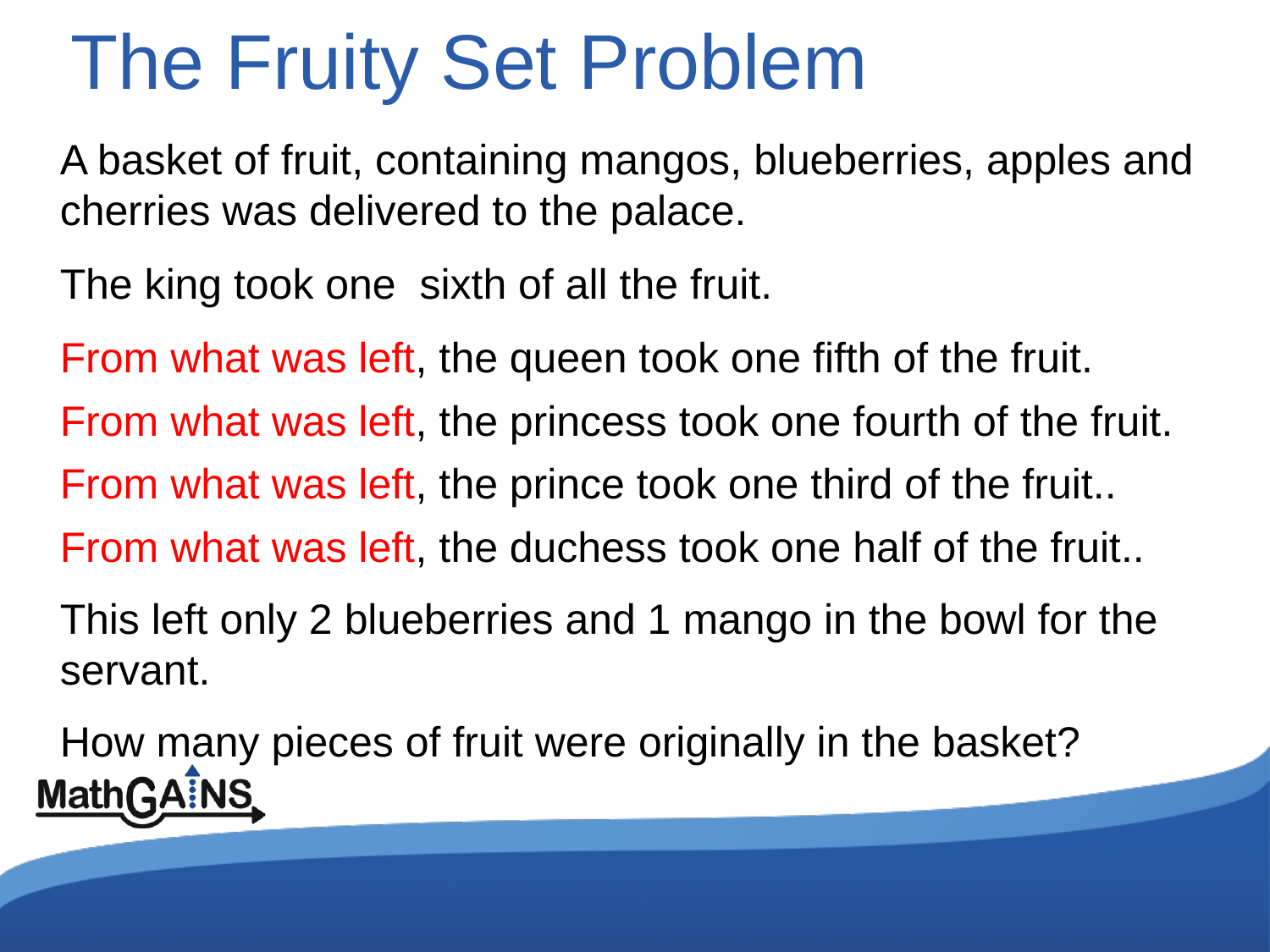

# The Fruity Set Problem
A basket of fruit, containing mangos, blueberries, apples and cherries was delivered to the palace.
The king took one  sixth of all the fruit.
From what was left, the queen took one fifth of the fruit.
From what was left, the princess took one fourth of the fruit.
From what was left, the prince took one third of the fruit..
From what was left, the duchess took one half of the fruit..
This left only 2 blueberries and 1 mango in the bowl for the servant.
How many pieces of fruit were originally in the basket?